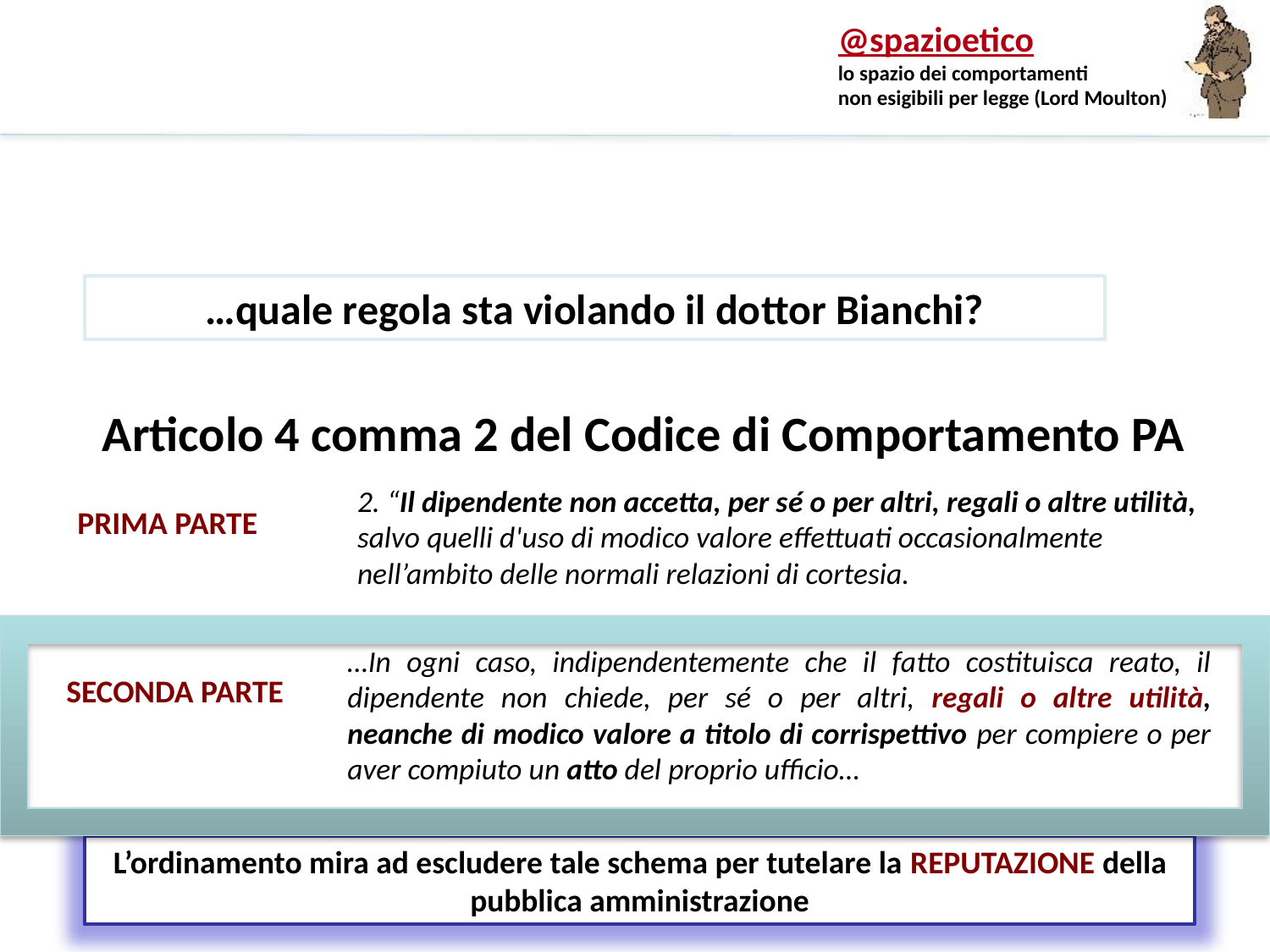

…quale regola sta violando il dottor Bianchi?
Articolo 4 comma 2 del Codice di Comportamento PA
2. “Il dipendente non accetta, per sé o per altri, regali o altre utilità, salvo quelli d'uso di modico valore effettuati occasionalmente nell’ambito delle normali relazioni di cortesia.
PRIMA PARTE

…In ogni caso, indipendentemente che il fatto costituisca reato, il dipendente non chiede, per sé o per altri, regali o altre utilità, neanche di modico valore a titolo di corrispettivo per compiere o per aver compiuto un atto del proprio ufficio…
SECONDA PARTE
L’ordinamento mira ad escludere tale schema per tutelare la REPUTAZIONE della pubblica amministrazione